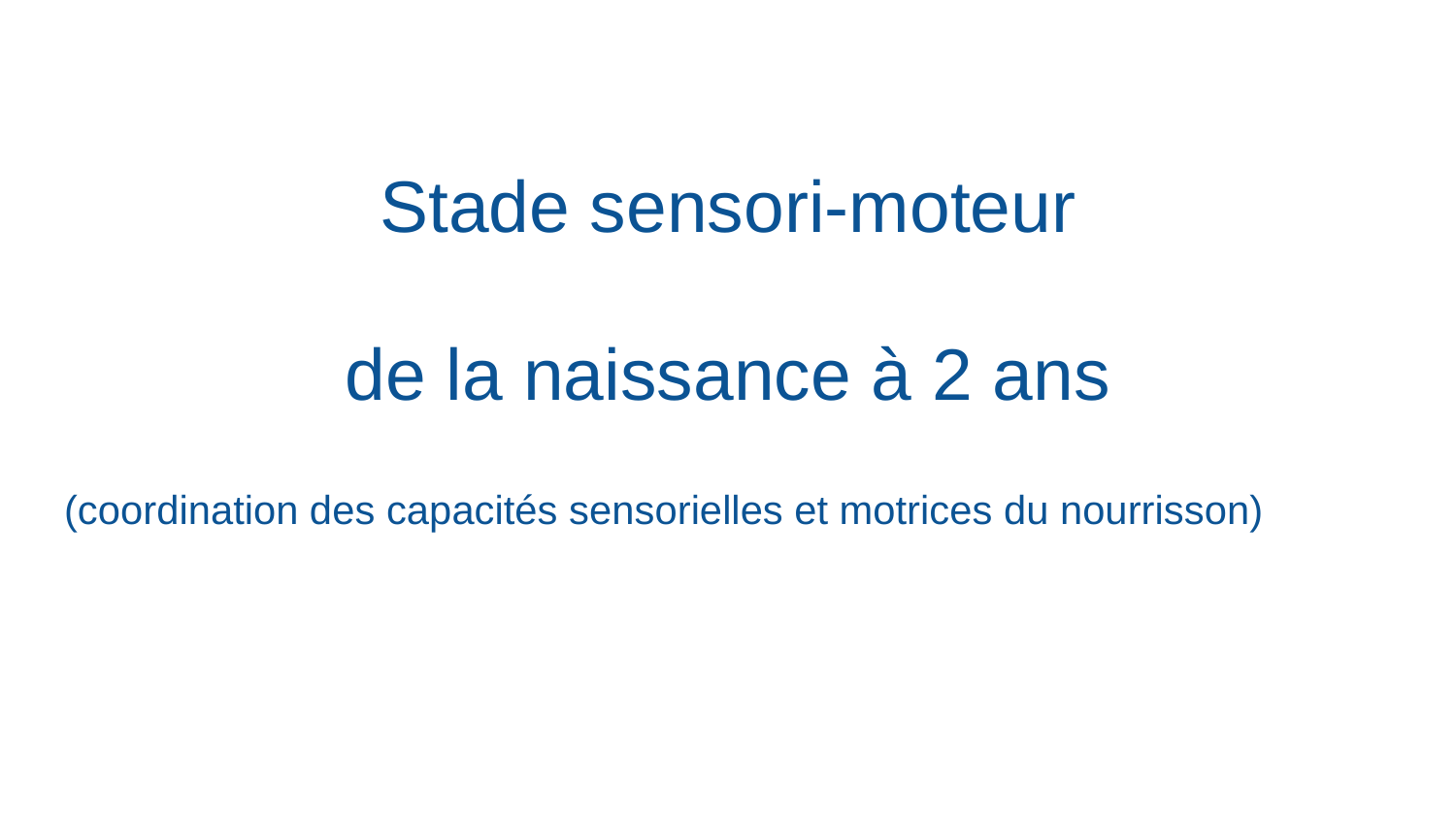

Stade sensori-moteur

de la naissance à 2 ans

(coordination des capacités sensorielles et motrices du nourrisson)